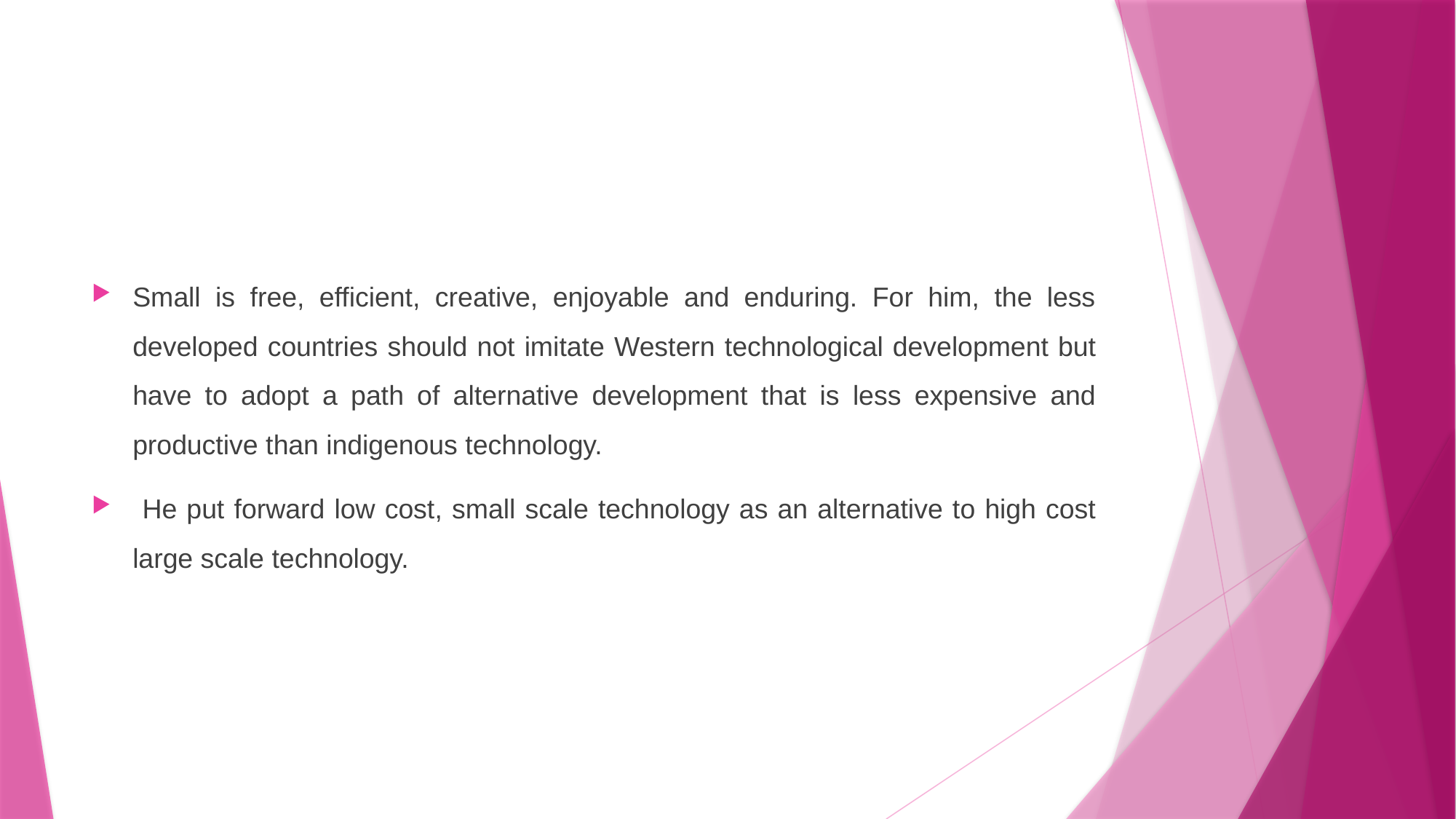

Small is free, efficient, creative, enjoyable and enduring. For him, the less developed countries should not imitate Western technological development but have to adopt a path of alternative development that is less expensive and productive than indigenous technology.
 He put forward low cost, small scale technology as an alternative to high cost large scale technology.